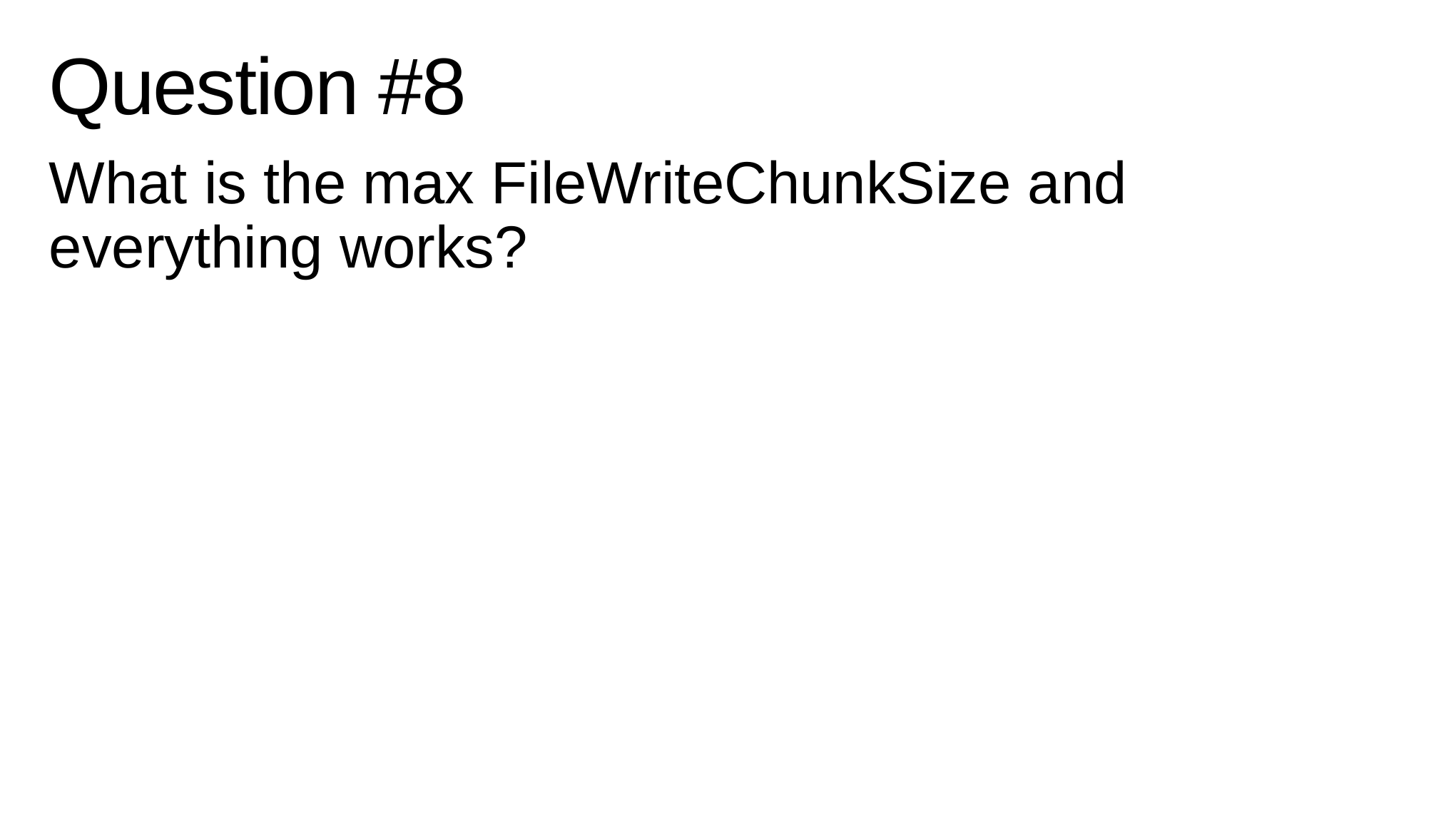

# Question #8
What is the max FileWriteChunkSize and everything works?